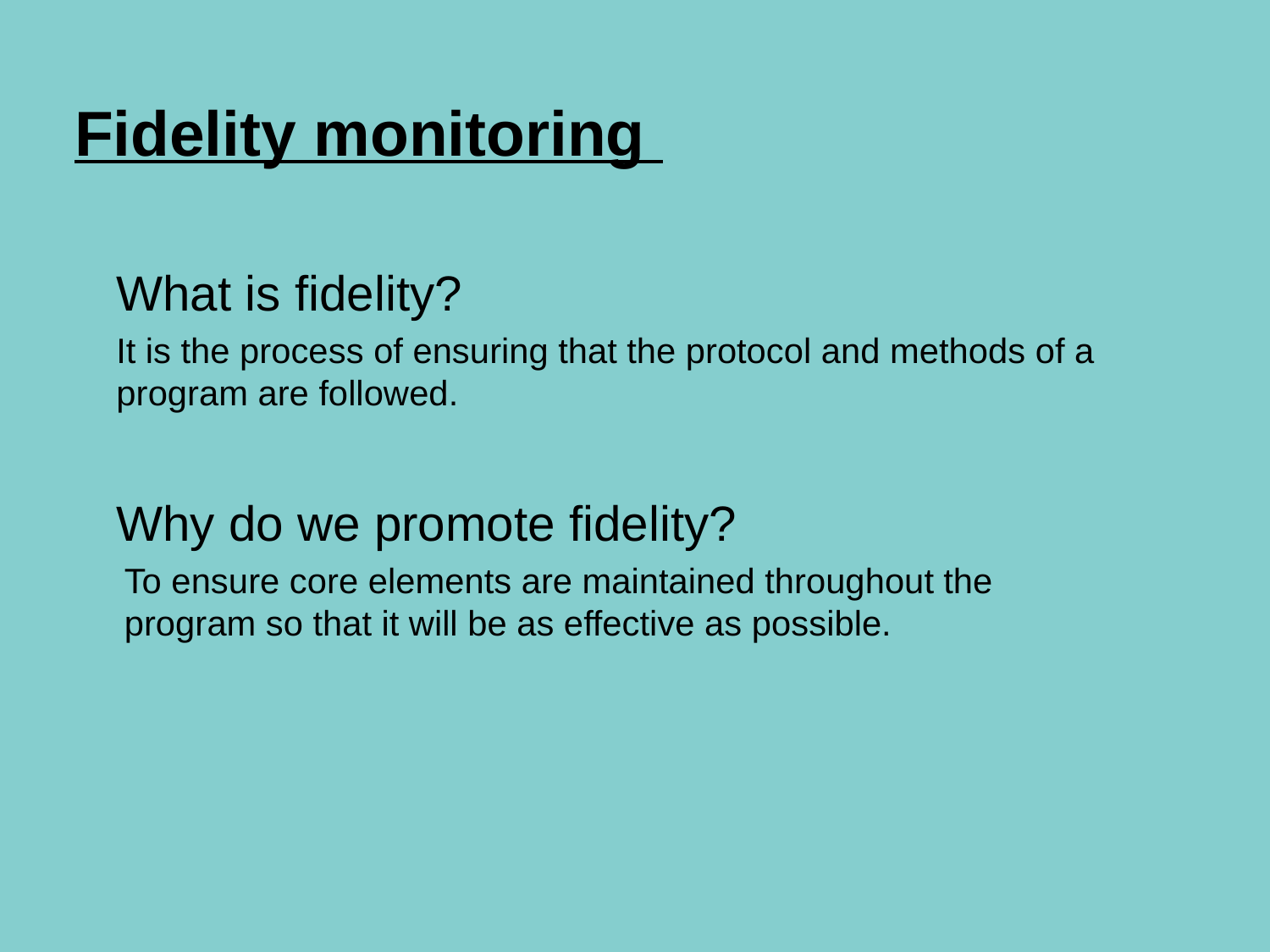

# Fidelity monitoring
What is fidelity?
It is the process of ensuring that the protocol and methods of a program are followed.

Why do we promote fidelity?
To ensure core elements are maintained throughout the program so that it will be as effective as possible.